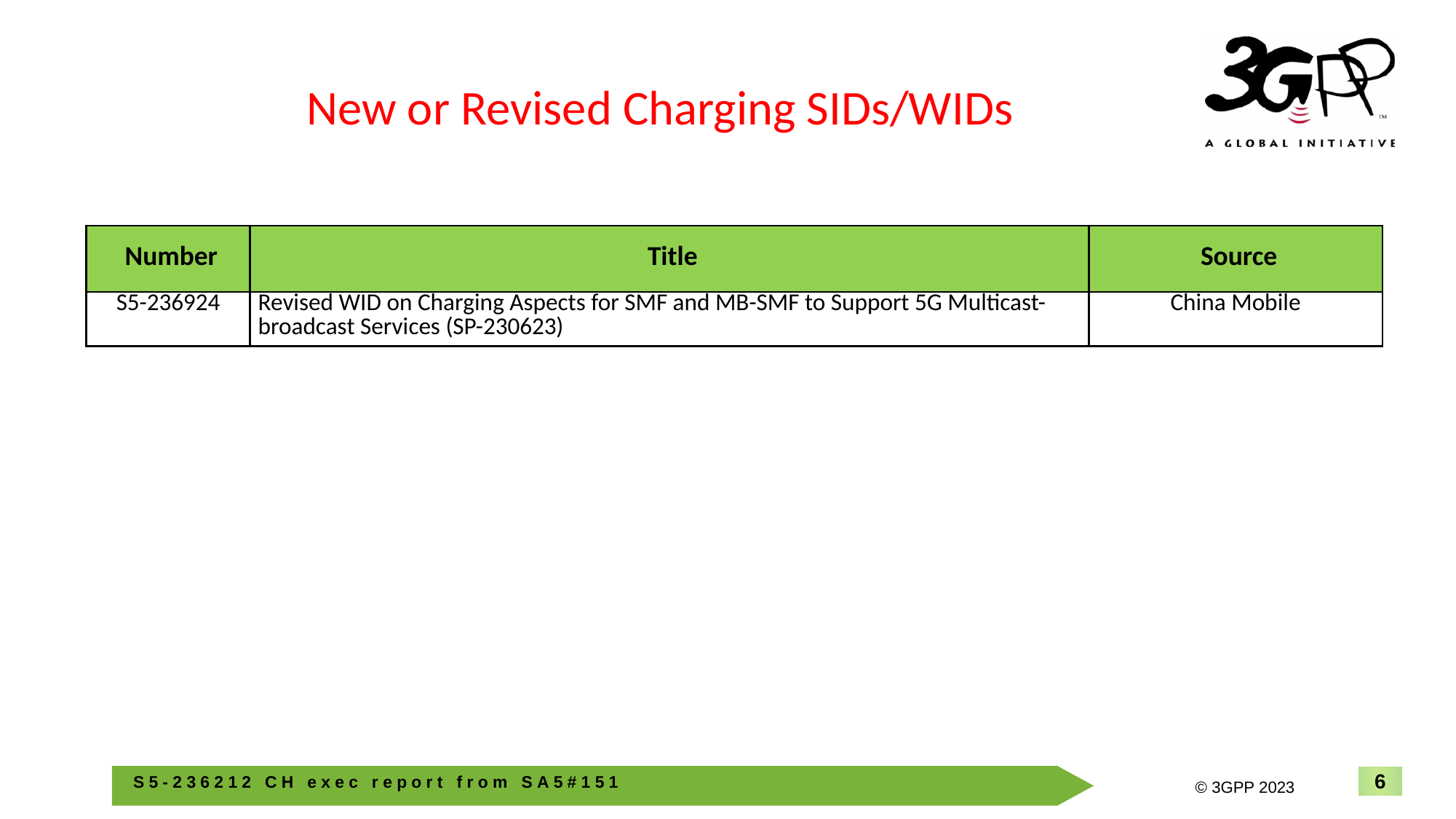

New or Revised Charging SIDs/WIDs
| Number | Title | Source |
| --- | --- | --- |
| S5-236924 | Revised WID on Charging Aspects for SMF and MB-SMF to Support 5G Multicast-broadcast Services (SP-230623) | China Mobile |